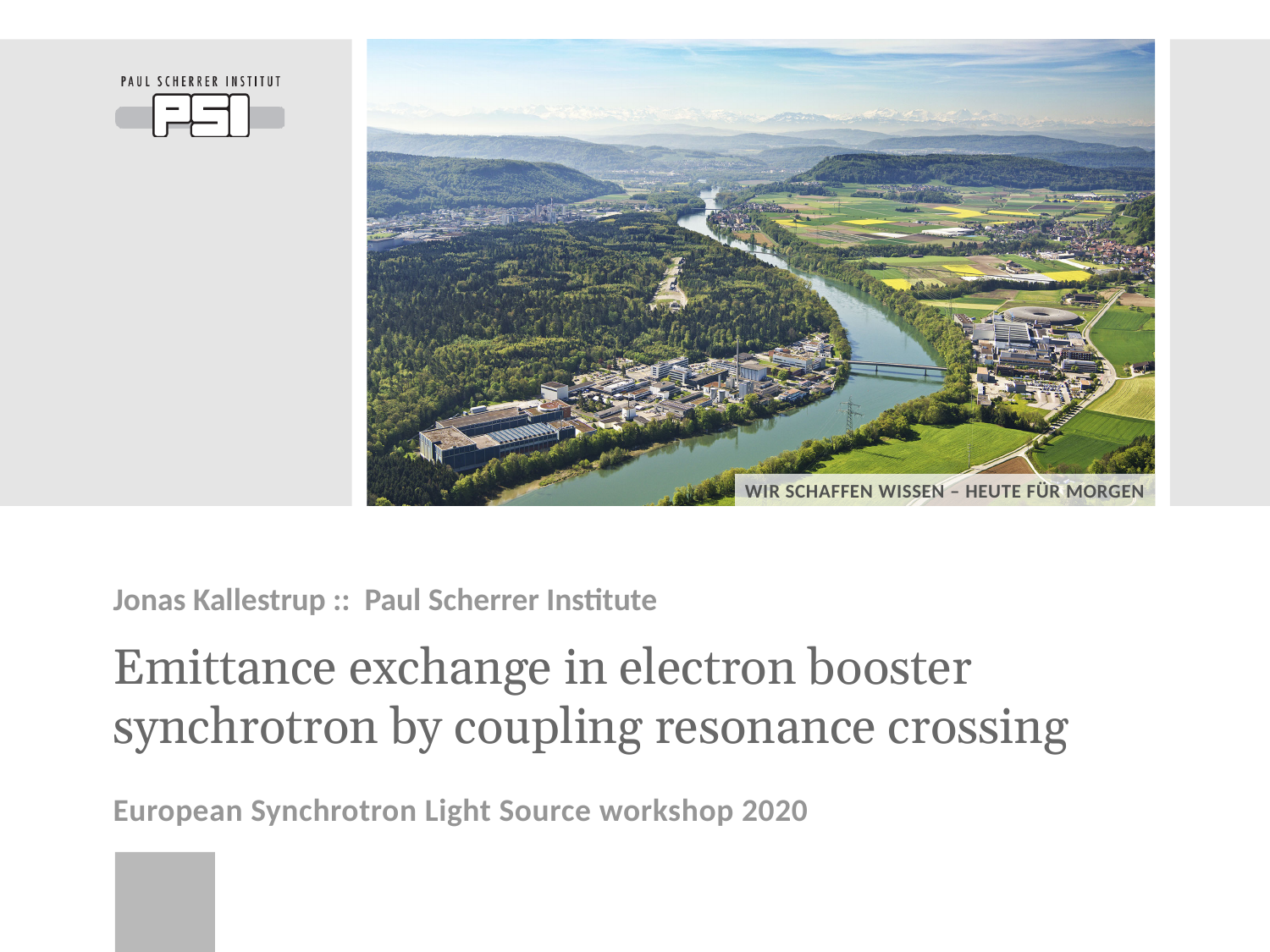

Jonas Kallestrup ::  Paul Scherrer Institute
# Emittance exchange in electron booster synchrotron by coupling resonance crossing
European Synchrotron Light Source workshop 2020